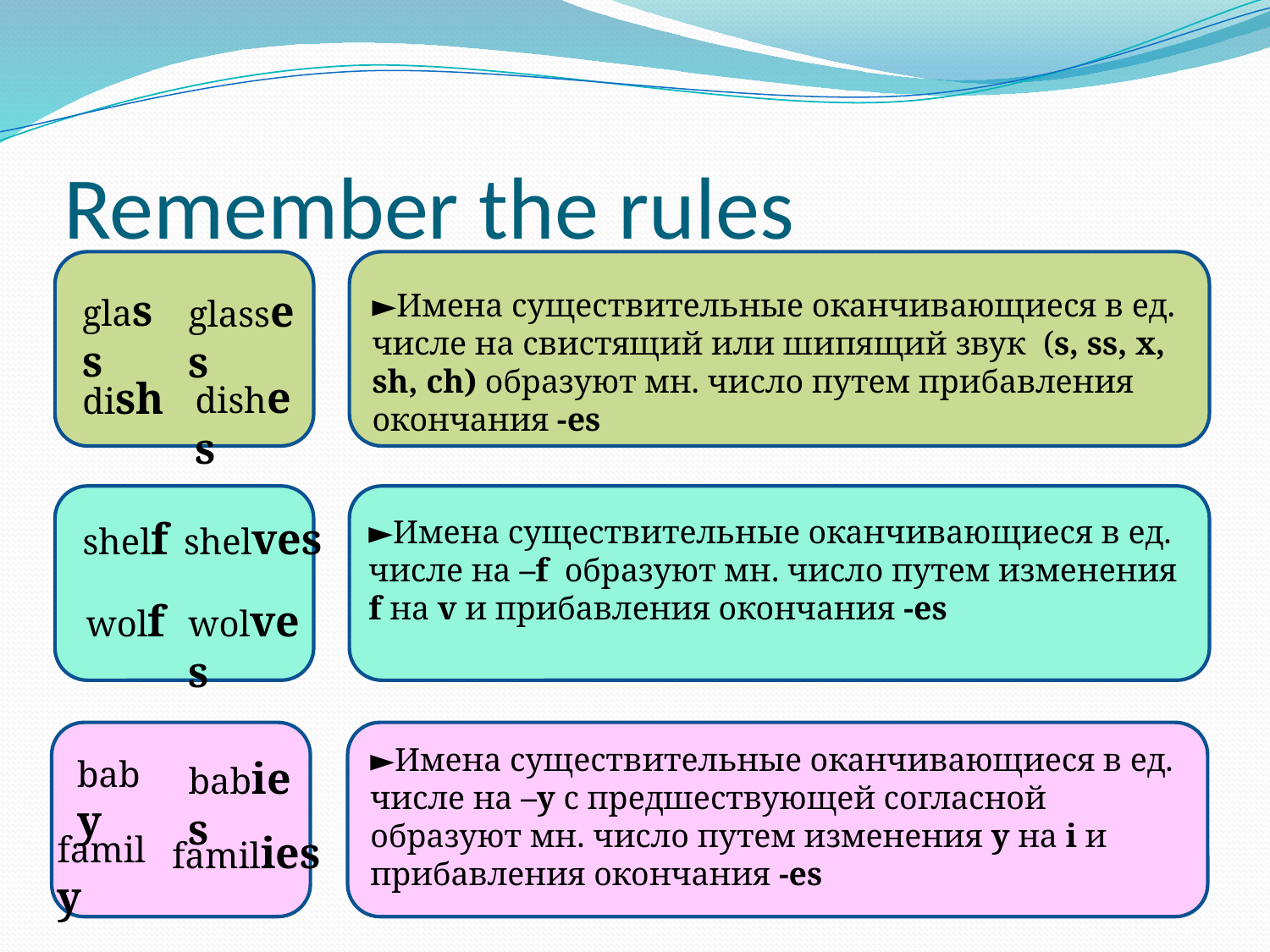

# Remember the rules

glass
glasses
►Имена существительные оканчивающиеся в ед. числе на свистящий или шипящий звук  (s, ss, x, sh, ch) образуют мн. число путем прибавления окончания -es
dishes
dish

shelf
shelves
►Имена существительные оканчивающиеся в ед. числе на –f  образуют мн. число путем изменения f на v и прибавления окончания -es
wolf
wolves

►Имена существительные оканчивающиеся в ед. числе на –y с предшествующей согласной образуют мн. число путем изменения y на i и прибавления окончания -es
baby
babies
families
family